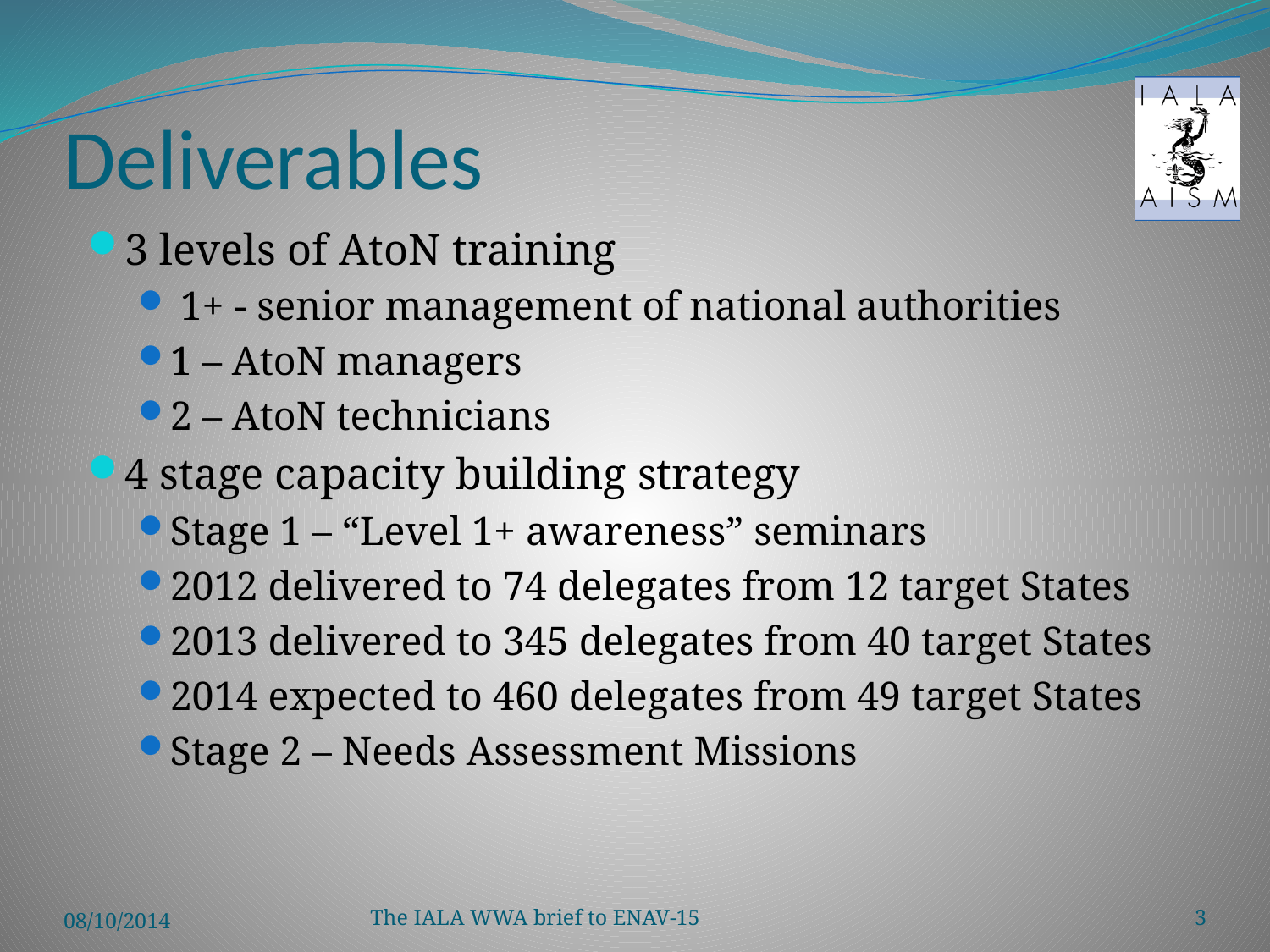

# Deliverables
3 levels of AtoN training
 1+ - senior management of national authorities
1 – AtoN managers
2 – AtoN technicians
4 stage capacity building strategy
Stage 1 – “Level 1+ awareness” seminars
2012 delivered to 74 delegates from 12 target States
2013 delivered to 345 delegates from 40 target States
2014 expected to 460 delegates from 49 target States
Stage 2 – Needs Assessment Missions
08/10/2014
The IALA WWA brief to ENAV-15
3